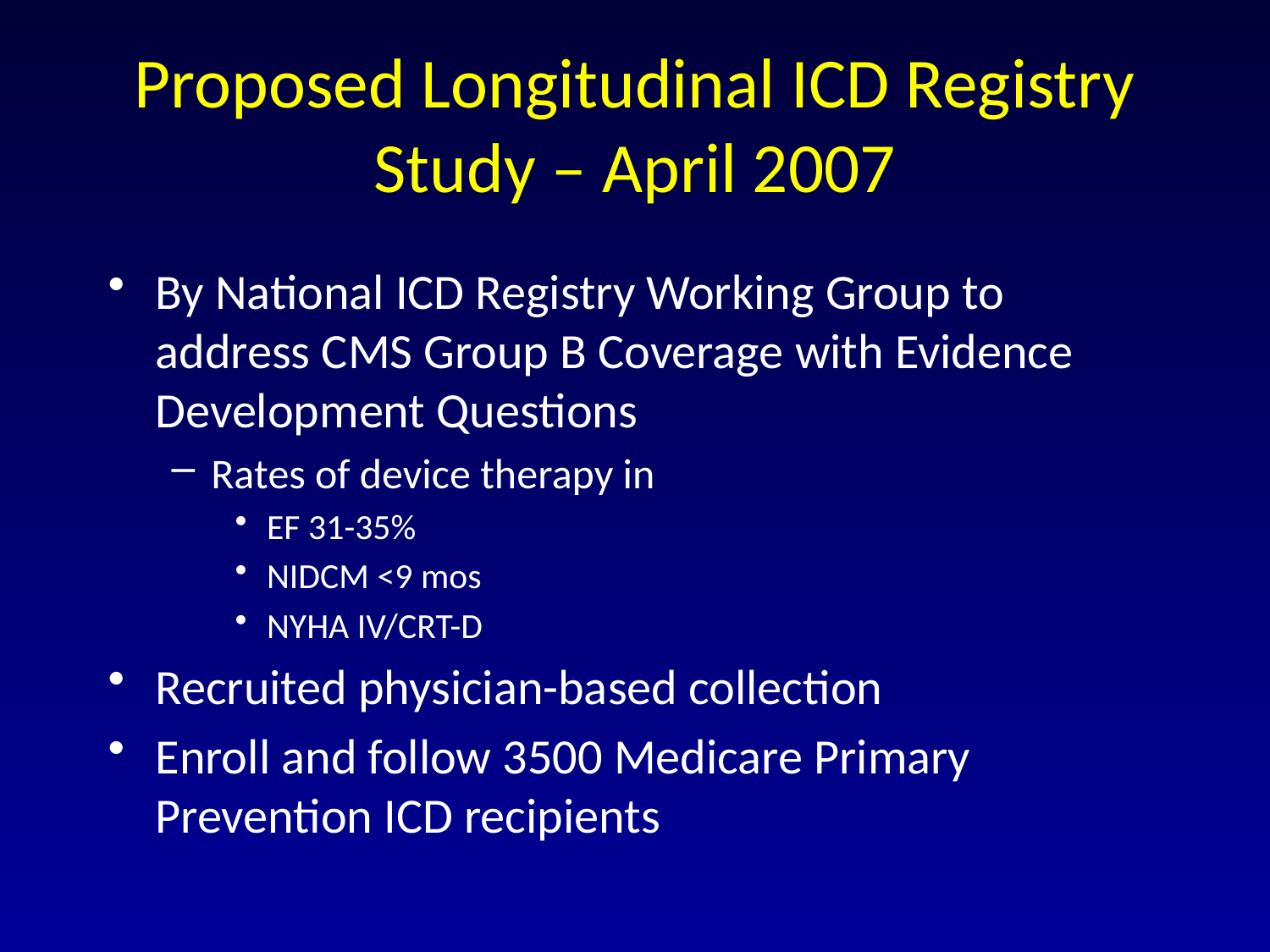

# Proposed Longitudinal ICD Registry Study – April 2007
By National ICD Registry Working Group to address CMS Group B Coverage with Evidence Development Questions
Rates of device therapy in
EF 31-35%
NIDCM <9 mos
NYHA IV/CRT-D
Recruited physician-based collection
Enroll and follow 3500 Medicare Primary Prevention ICD recipients